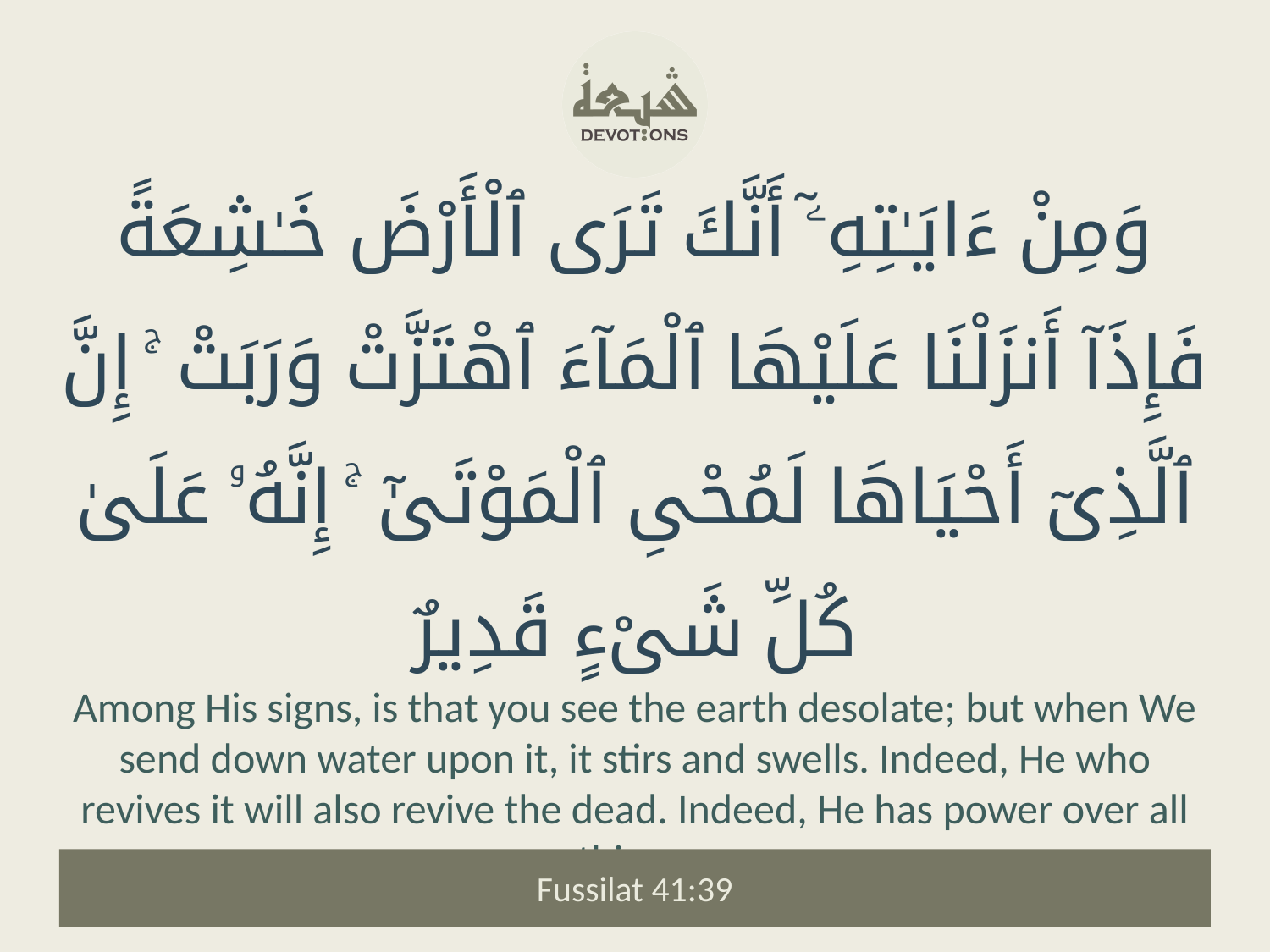

وَمِنْ ءَايَـٰتِهِۦٓ أَنَّكَ تَرَى ٱلْأَرْضَ خَـٰشِعَةً فَإِذَآ أَنزَلْنَا عَلَيْهَا ٱلْمَآءَ ٱهْتَزَّتْ وَرَبَتْ ۚ إِنَّ ٱلَّذِىٓ أَحْيَاهَا لَمُحْىِ ٱلْمَوْتَىٰٓ ۚ إِنَّهُۥ عَلَىٰ كُلِّ شَىْءٍ قَدِيرٌ
Among His signs, is that you see the earth desolate; but when We send down water upon it, it stirs and swells. Indeed, He who revives it will also revive the dead. Indeed, He has power over all things.
Fussilat 41:39